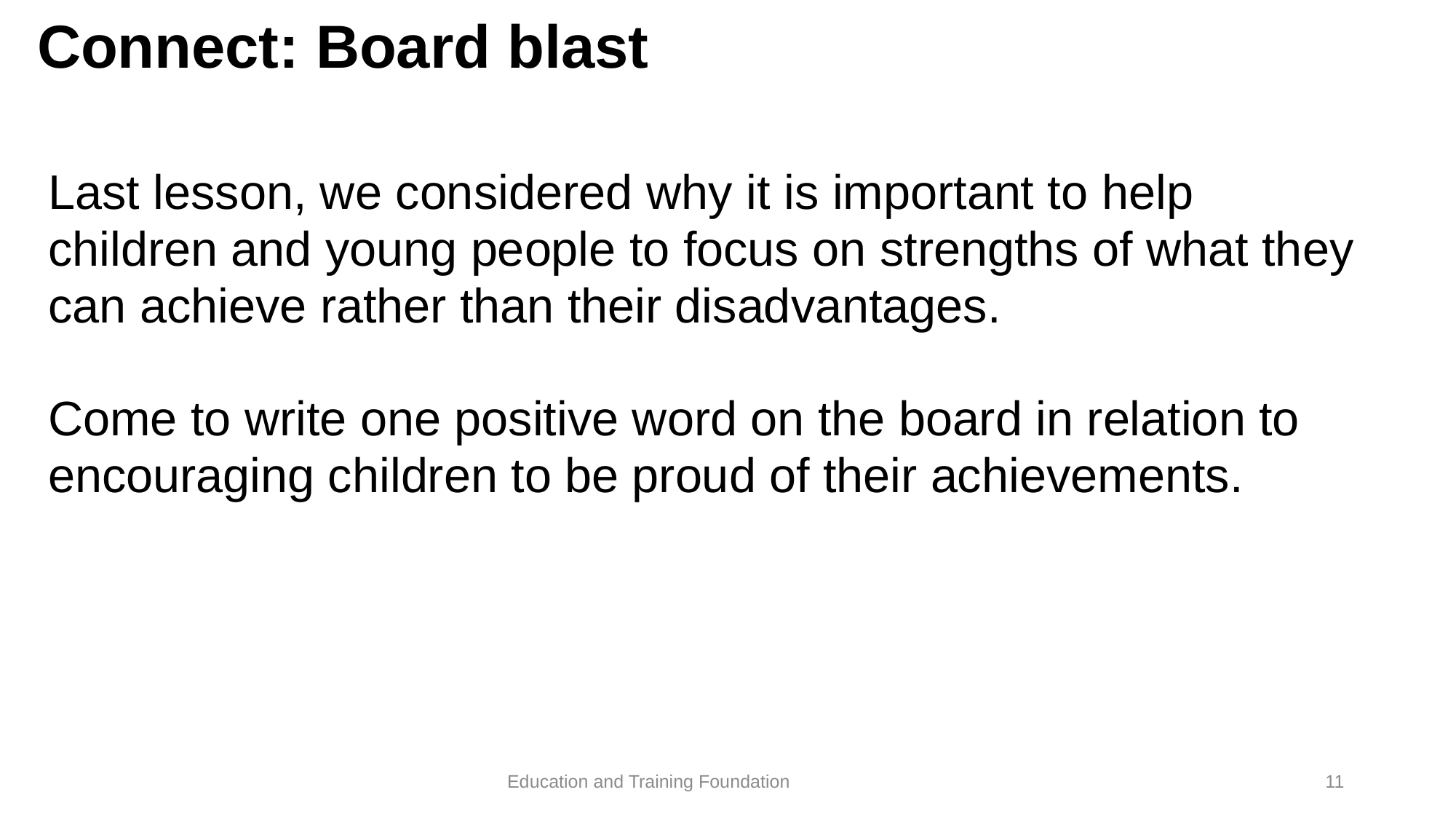

# Connect: Board blast
Last lesson, we considered why it is important to help children and young people to focus on strengths of what they can achieve rather than their disadvantages.

Come to write one positive word on the board in relation to encouraging children to be proud of their achievements.

11
Education and Training Foundation